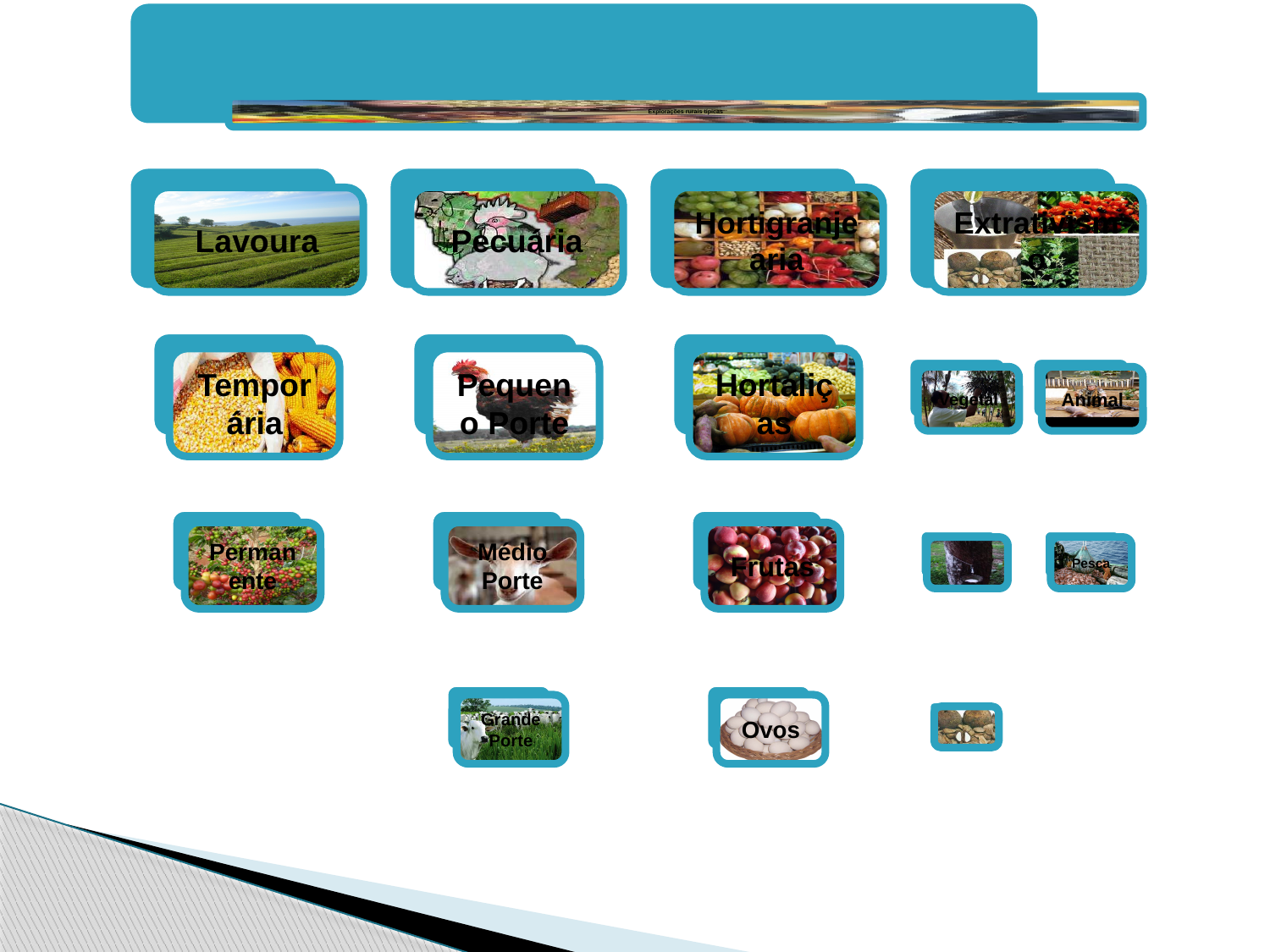

Explorações rurais típicas
Lavoura
Pecuária
Pequeno Porte
Hortigranjearia
Extrativismo
Temporária
Permanente
Médio Porte
Grande Porte
Hortaliças
Frutas
Ovos
Animal
Pesca
Vegetal